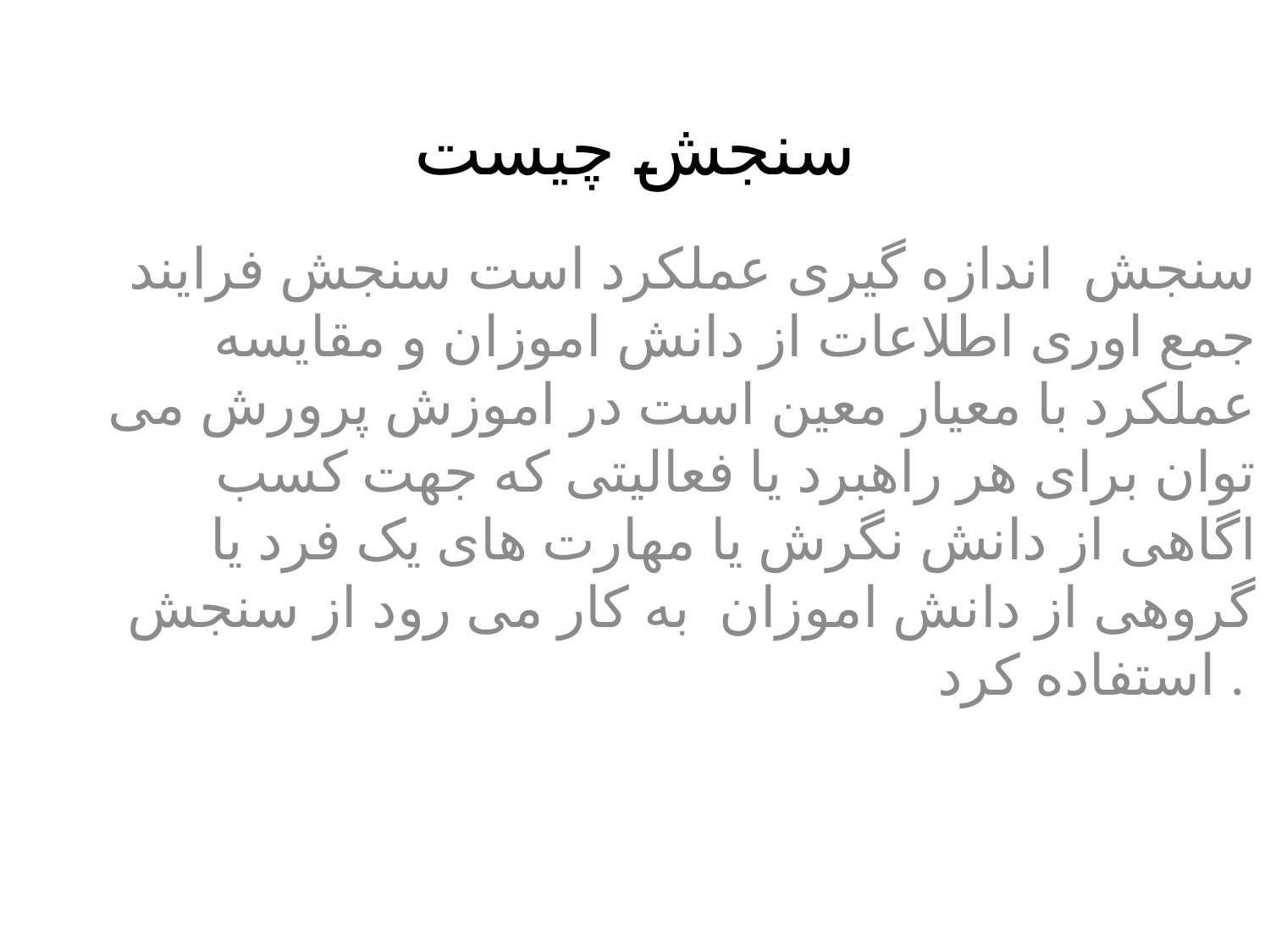

# سنجش چیست
سنجش  اندازه گیری عملکرد است سنجش فرایند جمع اوری اطلاعات از دانش اموزان و مقایسه عملکرد با معیار معین است در اموزش پرورش می توان برای هر راهبرد یا فعالیتی که جهت کسب اگاهی از دانش نگرش یا مهارت های یک فرد یا گروهی از دانش اموزان  به کار می رود از سنجش استفاده کرد .